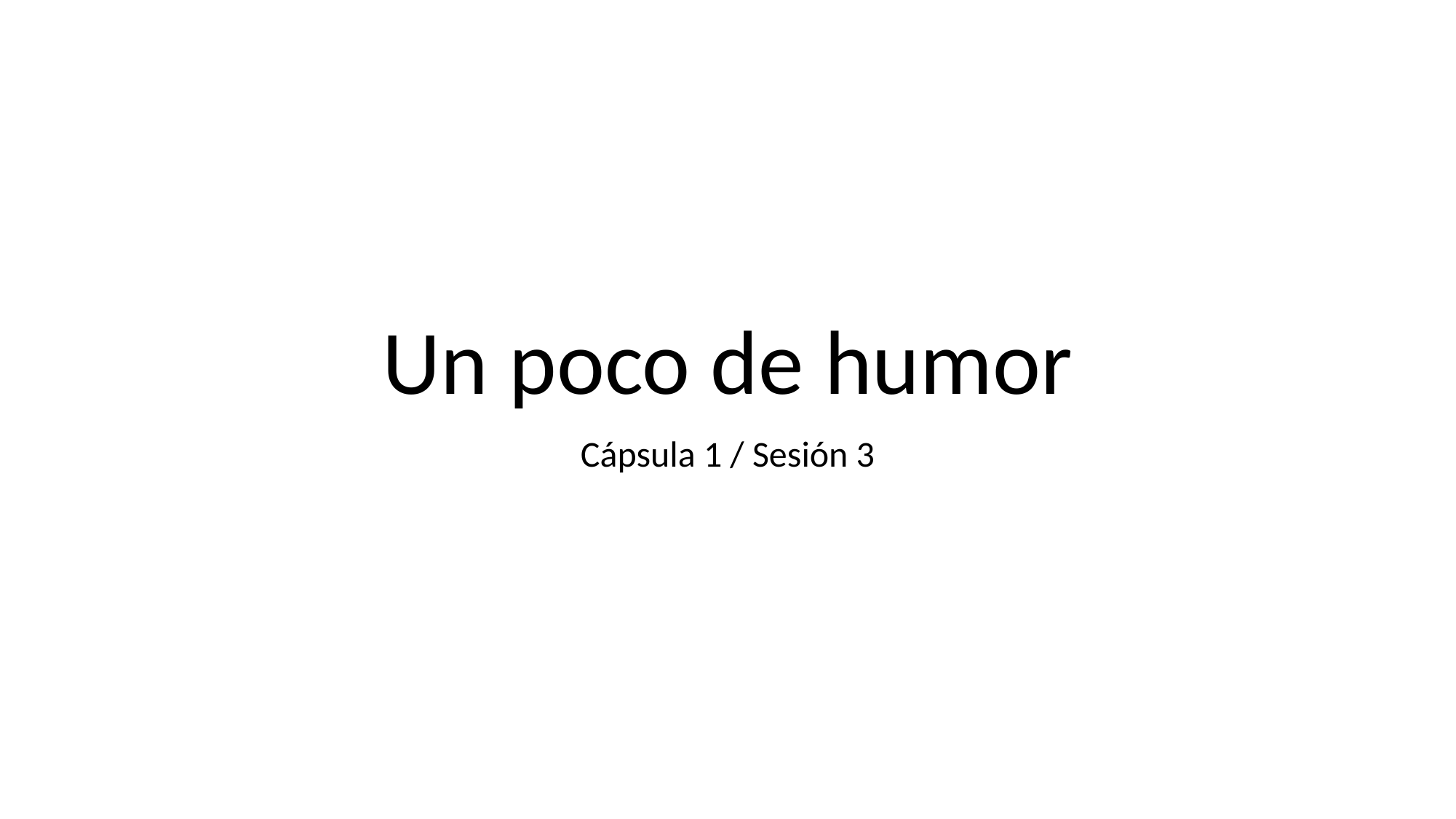

# Un poco de humor
Cápsula 1 / Sesión 3